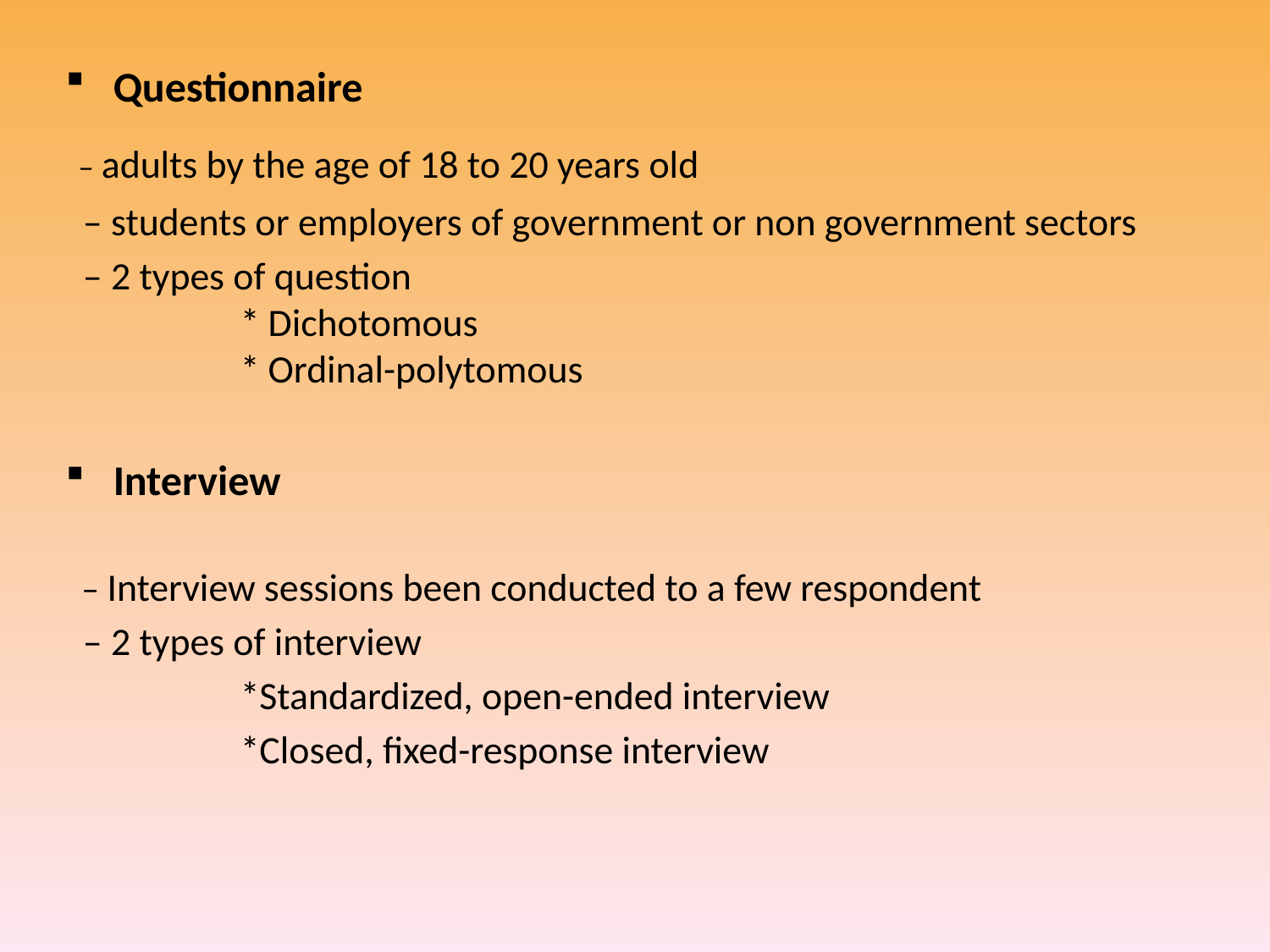

Questionnaire
 – adults by the age of 18 to 20 years old
  – students or employers of government or non government sectors
  – 2 types of question
	* Dichotomous
	* Ordinal-polytomous

Interview
  – Interview sessions been conducted to a few respondent
  – 2 types of interview
		*Standardized, open-ended interview
		*Closed, fixed-response interview